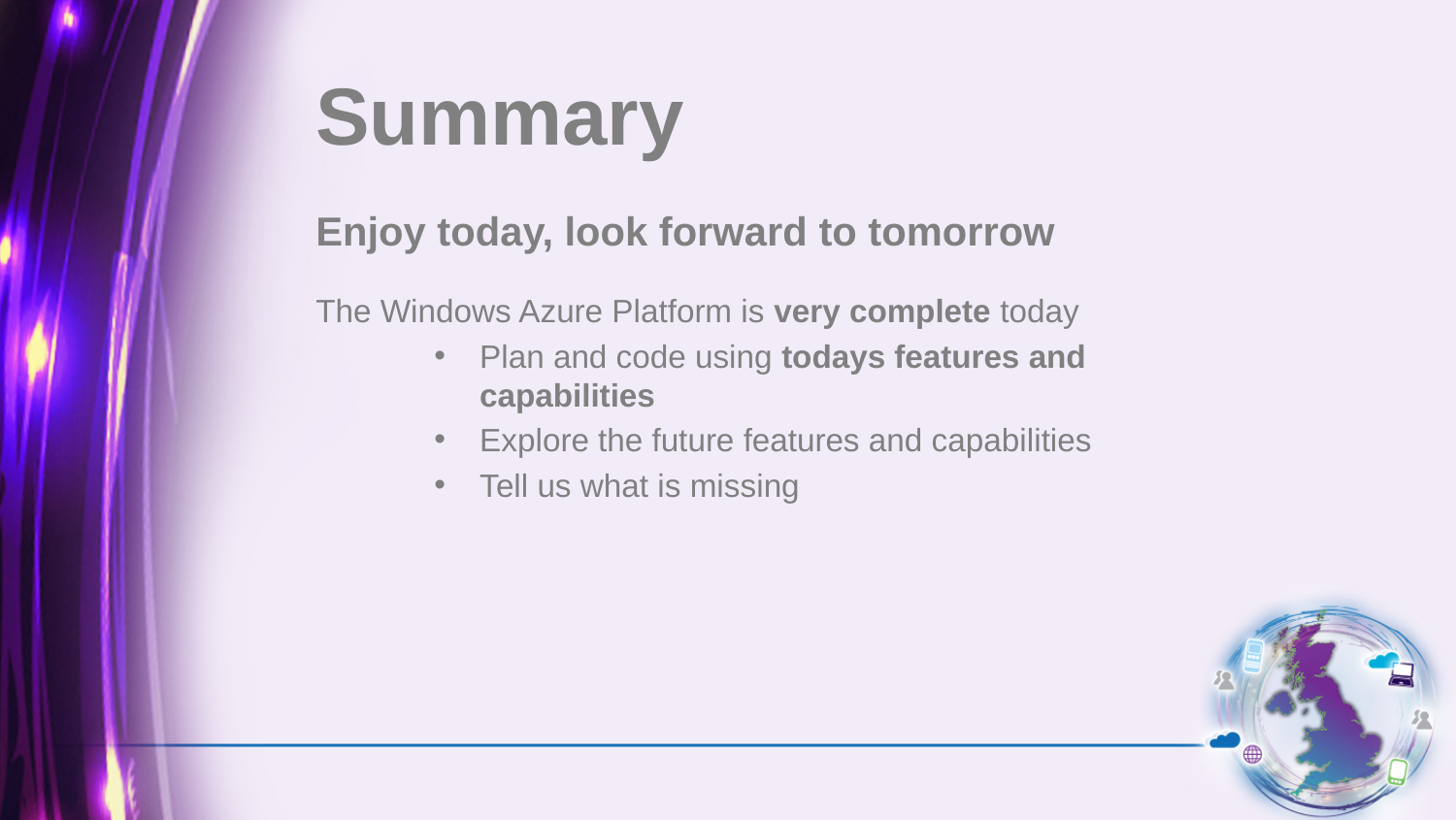

# Summary
Enjoy today, look forward to tomorrow
The Windows Azure Platform is very complete today
Plan and code using todays features and capabilities
Explore the future features and capabilities
Tell us what is missing